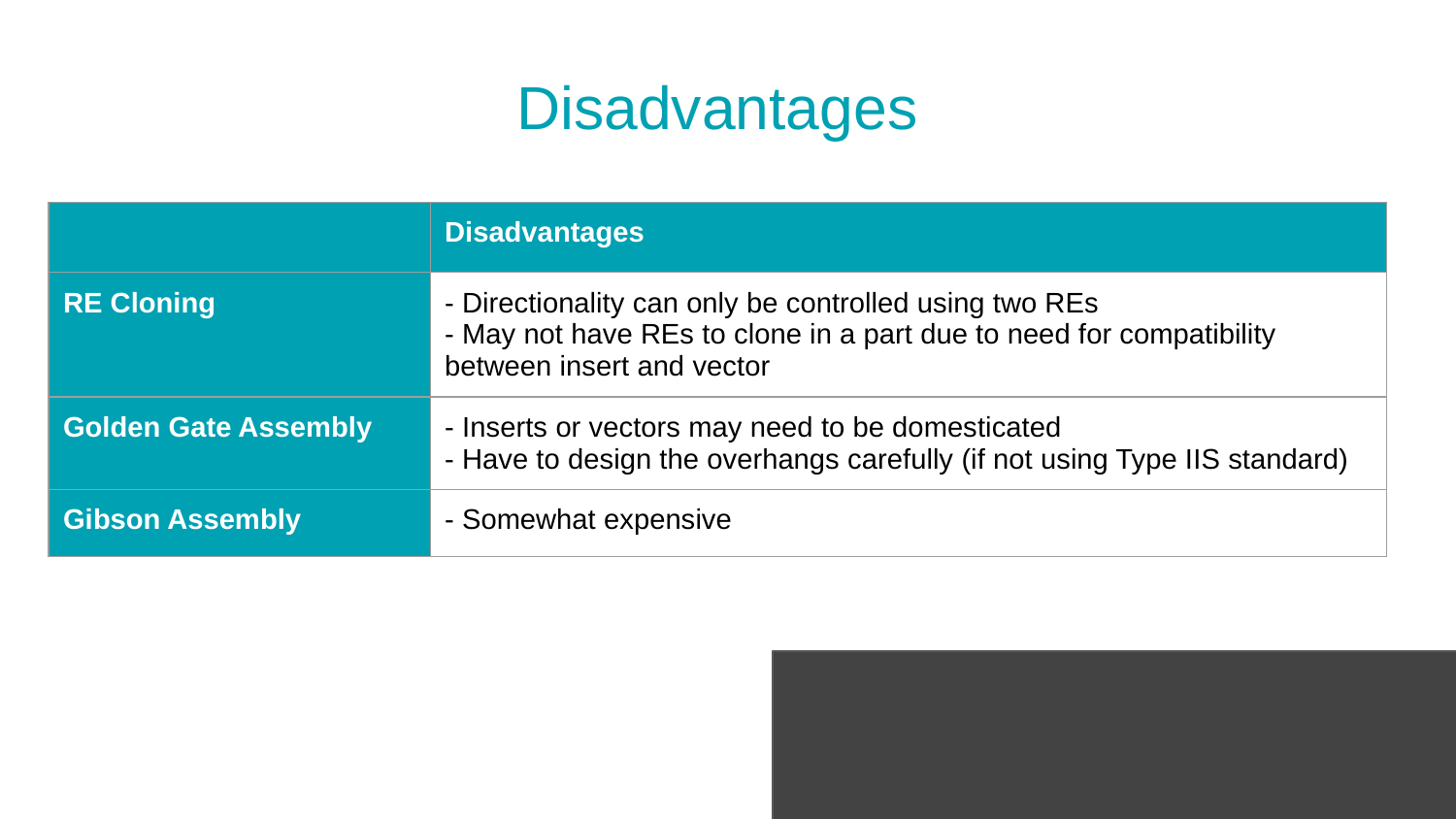

Disadvantages
|  | Disadvantages |
| --- | --- |
| RE Cloning | - Directionality can only be controlled using two REs - May not have REs to clone in a part due to need for compatibility between insert and vector |
| Golden Gate Assembly | - Inserts or vectors may need to be domesticated - Have to design the overhangs carefully (if not using Type IIS standard) |
| Gibson Assembly | - Somewhat expensive |